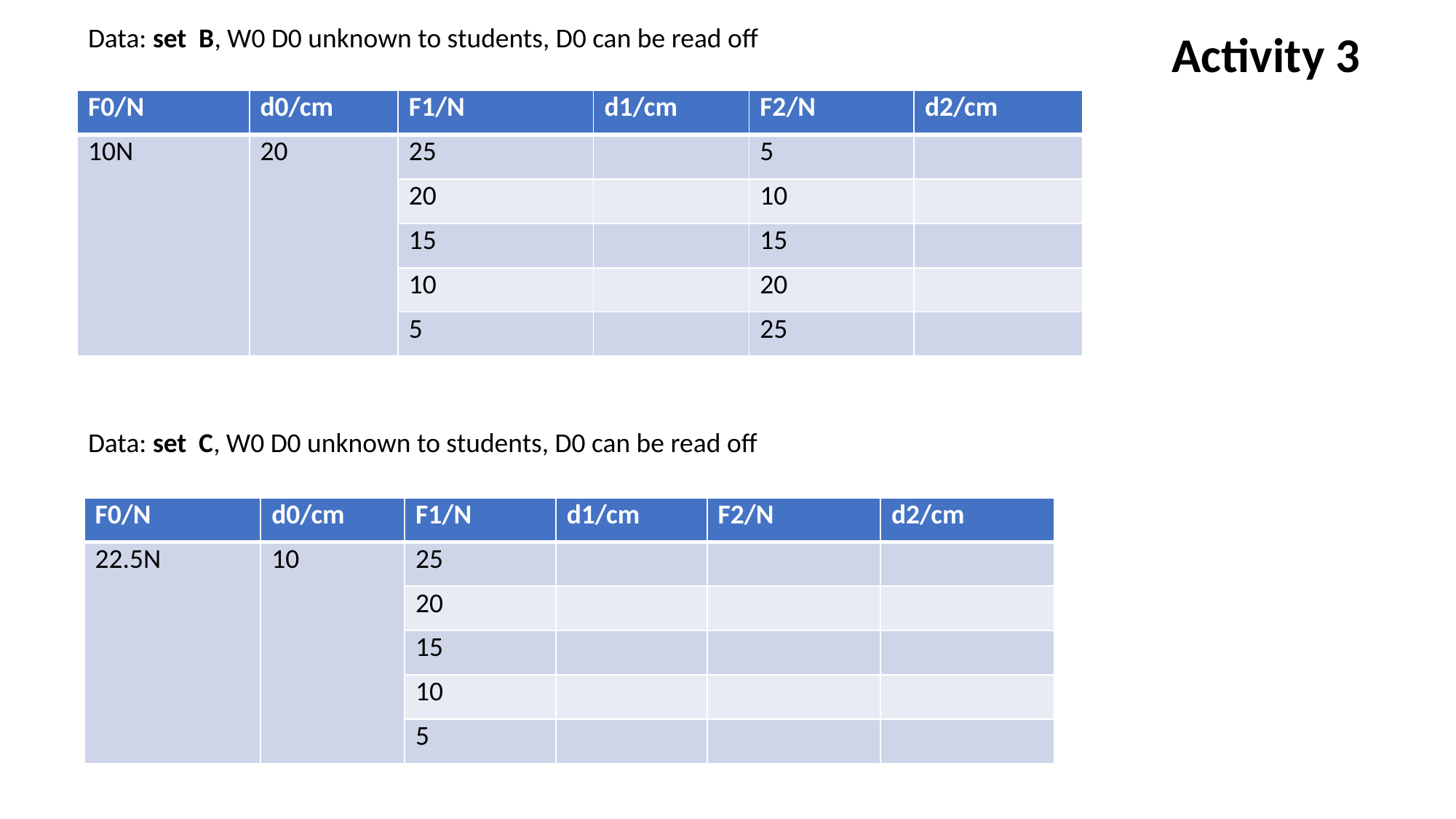

Data: set  B, W0 D0 unknown to students, D0 can be read off
Activity 3
| F0/N | d0/cm | F1/N | d1/cm | F2/N | d2/cm |
| --- | --- | --- | --- | --- | --- |
| 10N | 20 | 25 |  | 5 |  |
|  |  | 20 |  | 10 |  |
|  |  | 15 |  | 15 |  |
|  |  | 10 |  | 20 |  |
|  |  | 5 |  | 25 |  |
Data: set  C, W0 D0 unknown to students, D0 can be read off
| F0/N | d0/cm | F1/N | d1/cm | F2/N | d2/cm |
| --- | --- | --- | --- | --- | --- |
| 22.5N | 10 | 25 |  |  |  |
|  |  | 20 |  |  |  |
|  |  | 15 |  |  |  |
|  |  | 10 |  |  |  |
|  |  | 5 |  |  |  |